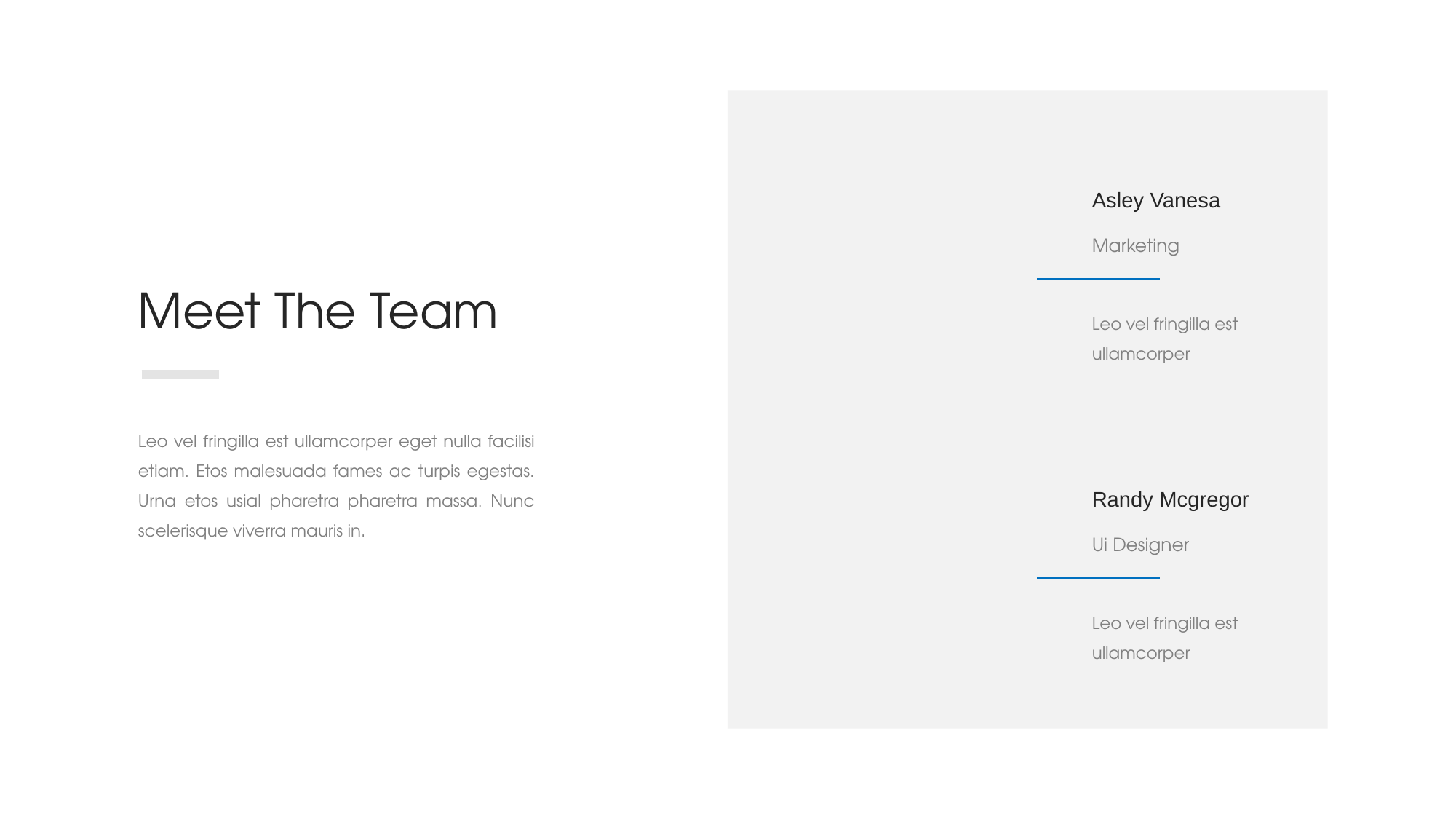

Asley Vanesa
Marketing
Meet The Team
Leo vel fringilla est ullamcorper
Leo vel fringilla est ullamcorper eget nulla facilisi etiam. Etos malesuada fames ac turpis egestas. Urna etos usial pharetra pharetra massa. Nunc scelerisque viverra mauris in.

Randy Mcgregor
Ui Designer
Leo vel fringilla est ullamcorper